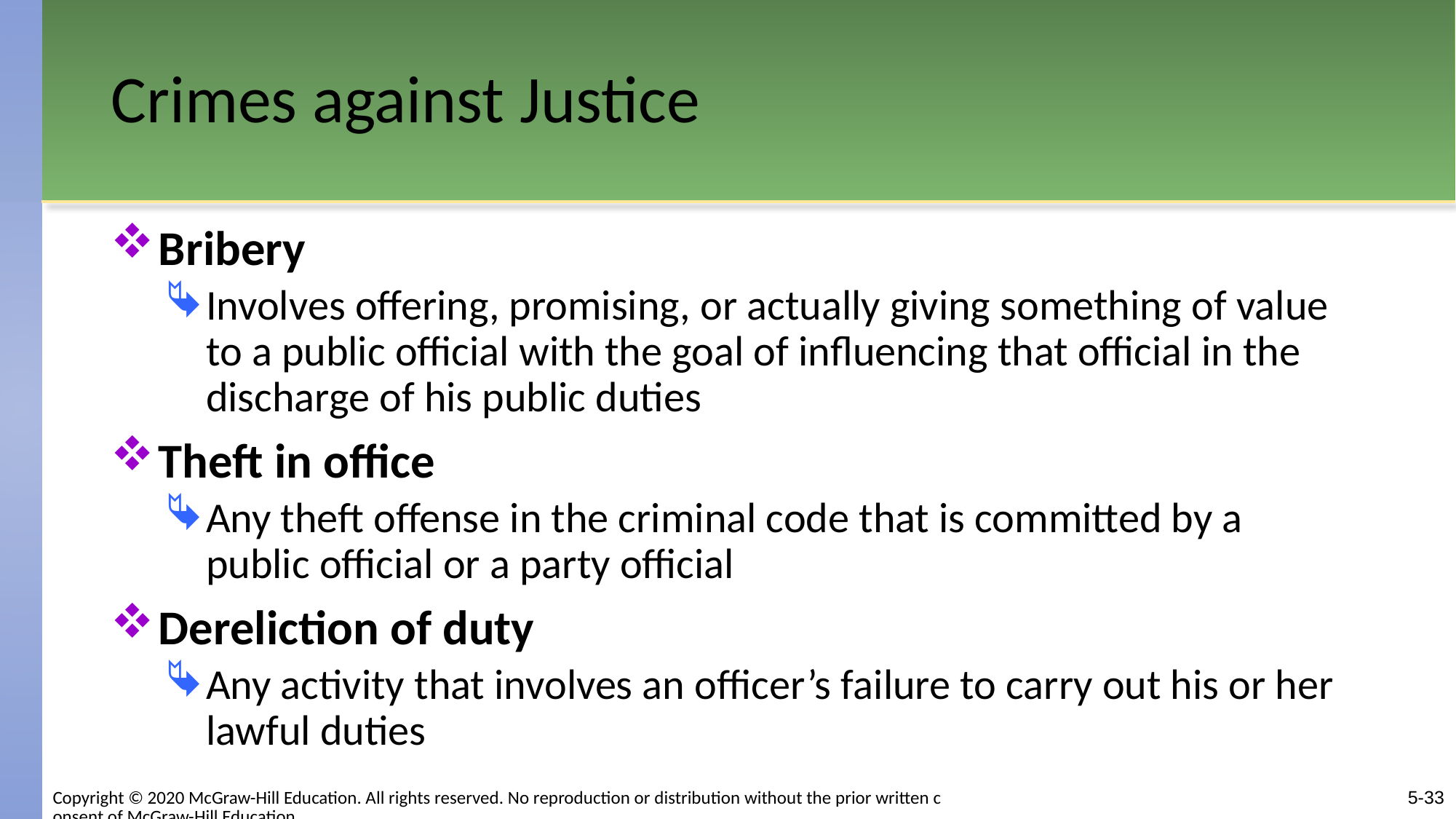

# Crimes against Justice
Bribery
Involves offering, promising, or actually giving something of value to a public official with the goal of influencing that official in the discharge of his public duties
Theft in office
Any theft offense in the criminal code that is committed by a public official or a party official
Dereliction of duty
Any activity that involves an officer’s failure to carry out his or her lawful duties
Copyright © 2020 McGraw-Hill Education. All rights reserved. No reproduction or distribution without the prior written consent of McGraw-Hill Education.
5-33